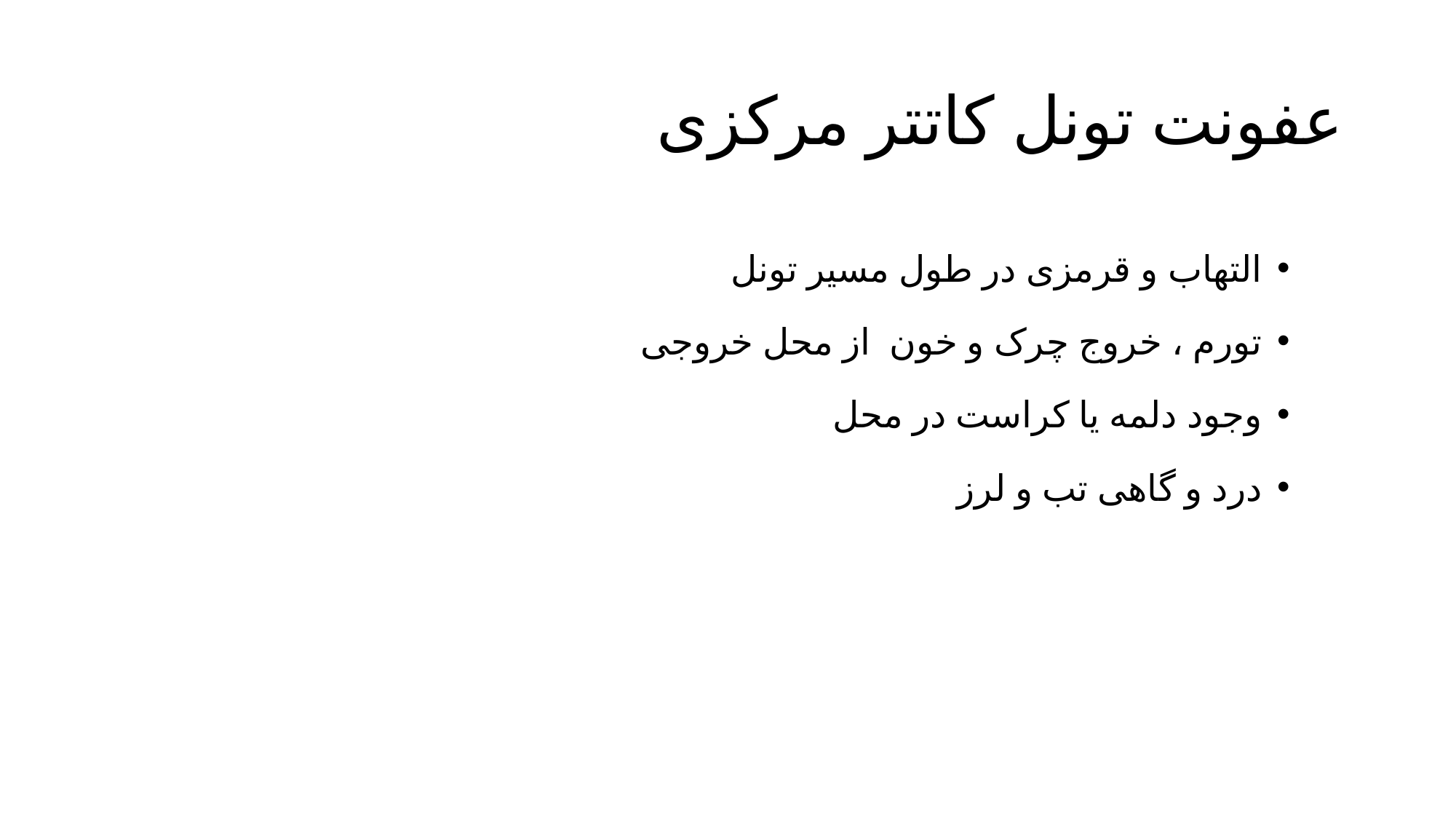

# عفونت تونل کاتتر مرکزی
التهاب و قرمزی در طول مسیر تونل
تورم ، خروج چرک و خون  از محل خروجی
وجود دلمه یا کراست در محل
درد و گاهی تب و لرز